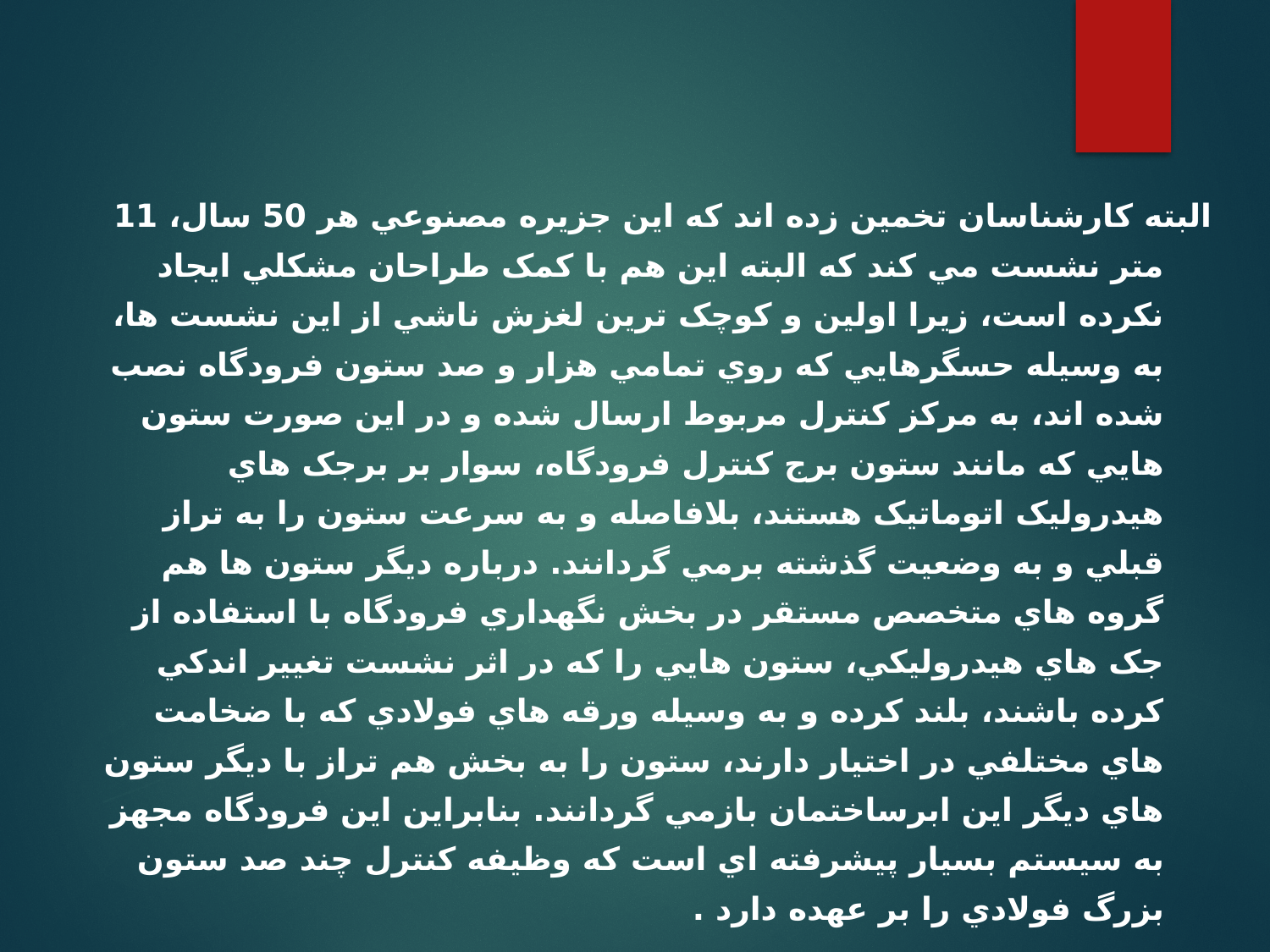

البته کارشناسان تخمين زده اند که اين جزيره مصنوعي هر 50 سال، 11 متر نشست مي کند که البته اين هم با کمک طراحان مشکلي ايجاد نکرده است، زيرا اولين و کوچک ترين لغزش ناشي از اين نشست ها، به وسيله حسگرهايي که روي تمامي هزار و صد ستون فرودگاه نصب شده اند، به مرکز کنترل مربوط ارسال شده و در اين صورت ستون هايي که مانند ستون برج کنترل فرودگاه، سوار بر برجک هاي هيدروليک اتوماتيک هستند، بلافاصله و به سرعت ستون را به تراز قبلي و به وضعيت گذشته برمي گردانند. درباره ديگر ستون ها هم گروه هاي متخصص مستقر در بخش نگهداري فرودگاه با استفاده از جک هاي هيدروليکي، ستون هايي را که در اثر نشست تغيير اندکي کرده باشند، بلند کرده و به وسيله ورقه هاي فولادي که با ضخامت هاي مختلفي در اختيار دارند، ستون را به بخش هم تراز با ديگر ستون هاي ديگر اين ابرساختمان بازمي گردانند. بنابراين اين فرودگاه مجهز به سيستم بسيار پيشرفته اي است که وظيفه کنترل چند صد ستون بزرگ فولادي را بر عهده دارد .